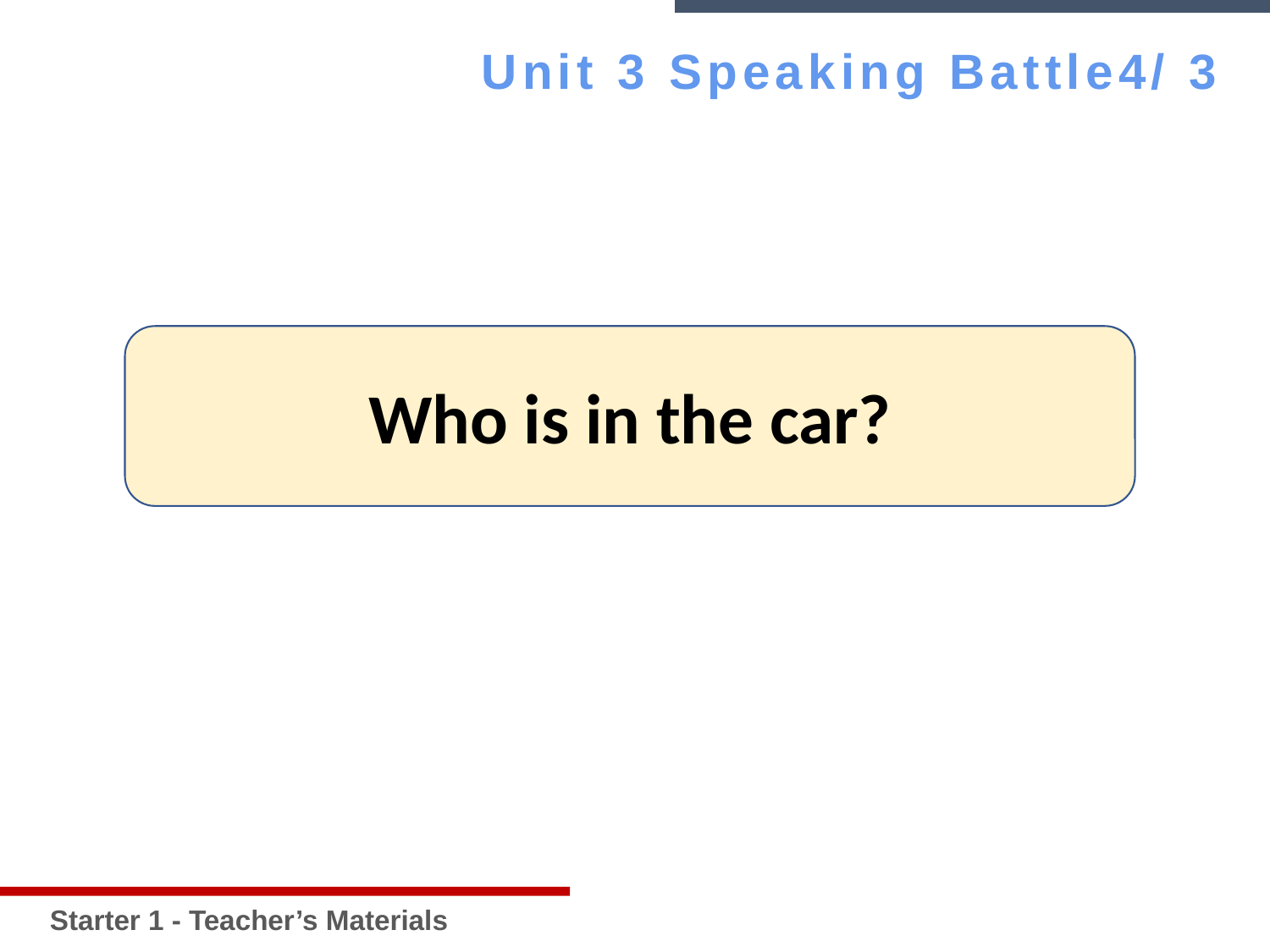

Starter 1 - Teacher’s Materials
Unit 3 Speaking Battle4/ 3
Who is in the car?